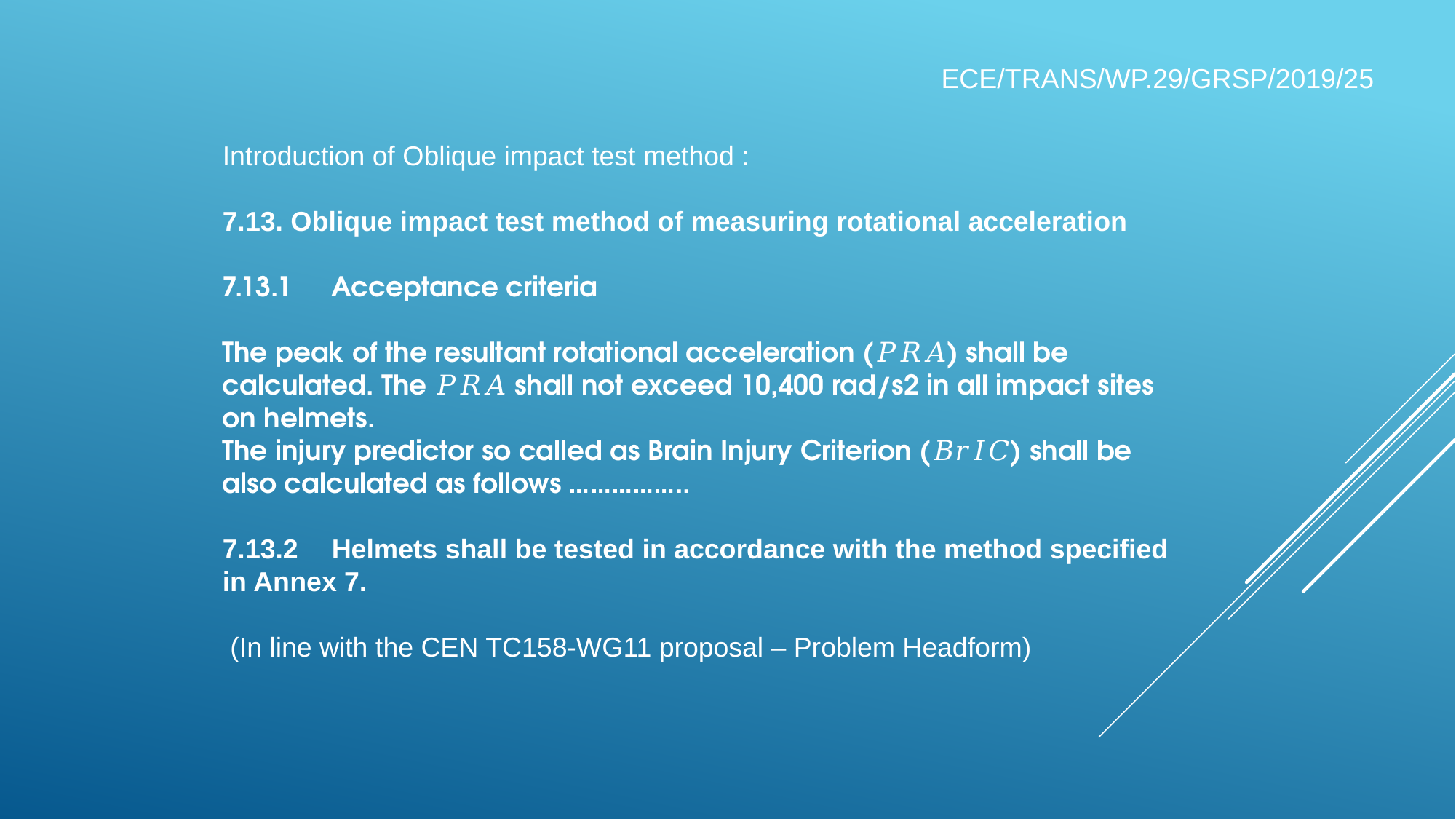

ECE/TRANS/WP.29/GRSP/2019/25

Introduction of Oblique impact test method :

7.13. Oblique impact test method of measuring rotational acceleration

7.13.1 	Acceptance criteria

The peak of the resultant rotational acceleration (𝑃𝑅𝐴) shall be calculated. The 𝑃𝑅𝐴 shall not exceed 10,400 rad/s2 in all impact sites on helmets.
The injury predictor so called as Brain Injury Criterion (𝐵𝑟𝐼𝐶) shall be also calculated as follows ……………..

7.13.2 	Helmets shall be tested in accordance with the method specified in Annex 7.

 (In line with the CEN TC158-WG11 proposal – Problem Headform)